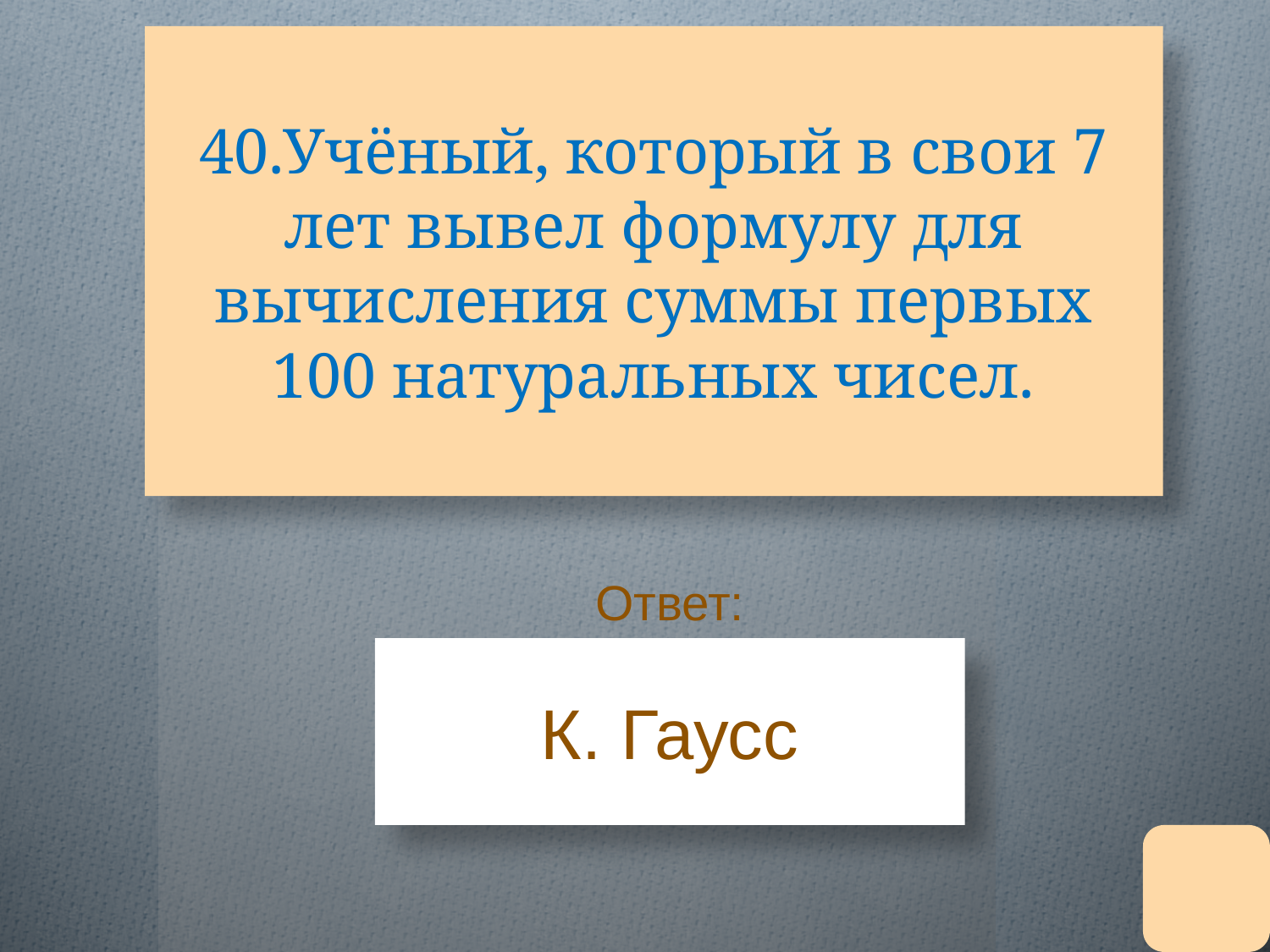

# 40.Учёный, который в свои 7 лет вывел формулу для вычисления суммы первых 100 натуральных чисел.

Ответ:
К. Гаусс